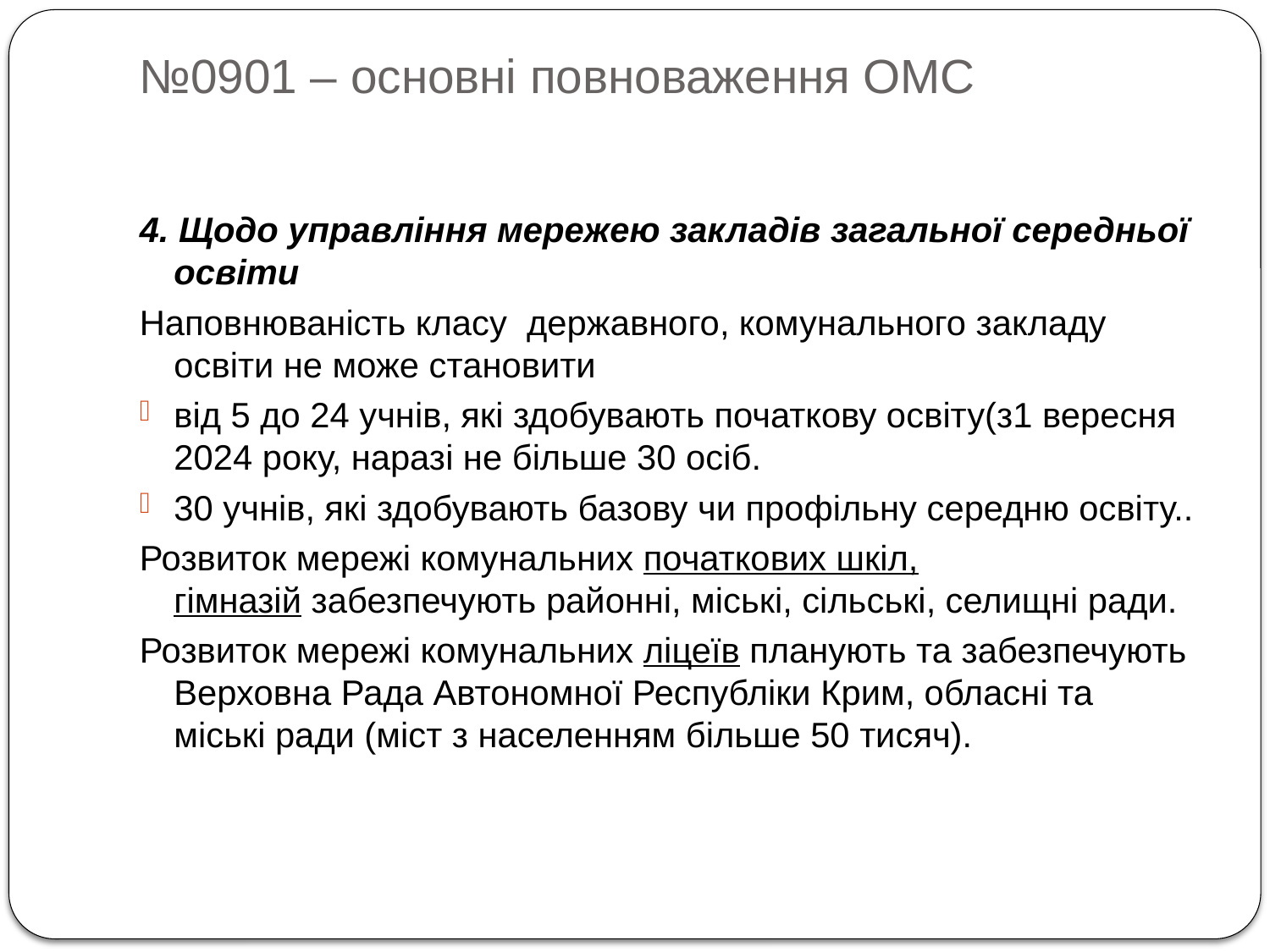

# №0901 – основні повноваження ОМС
4. Щодо управління мережею закладів загальної середньої освіти
Наповнюваність класу  державного, комунального закладу освіти не може становити
від 5 до 24 учнів, які здобувають початкову освіту(з1 вересня 2024 року, наразі не більше 30 осіб.
30 учнів, які здобувають базову чи профільну середню освіту..
Розвиток мережі комунальних початкових шкіл, гімназій забезпечують районні, міські, сільські, селищні ради.
Розвиток мережі комунальних ліцеїв планують та забезпечують Верховна Рада Автономної Республіки Крим, обласні та міські ради (міст з населенням більше 50 тисяч).